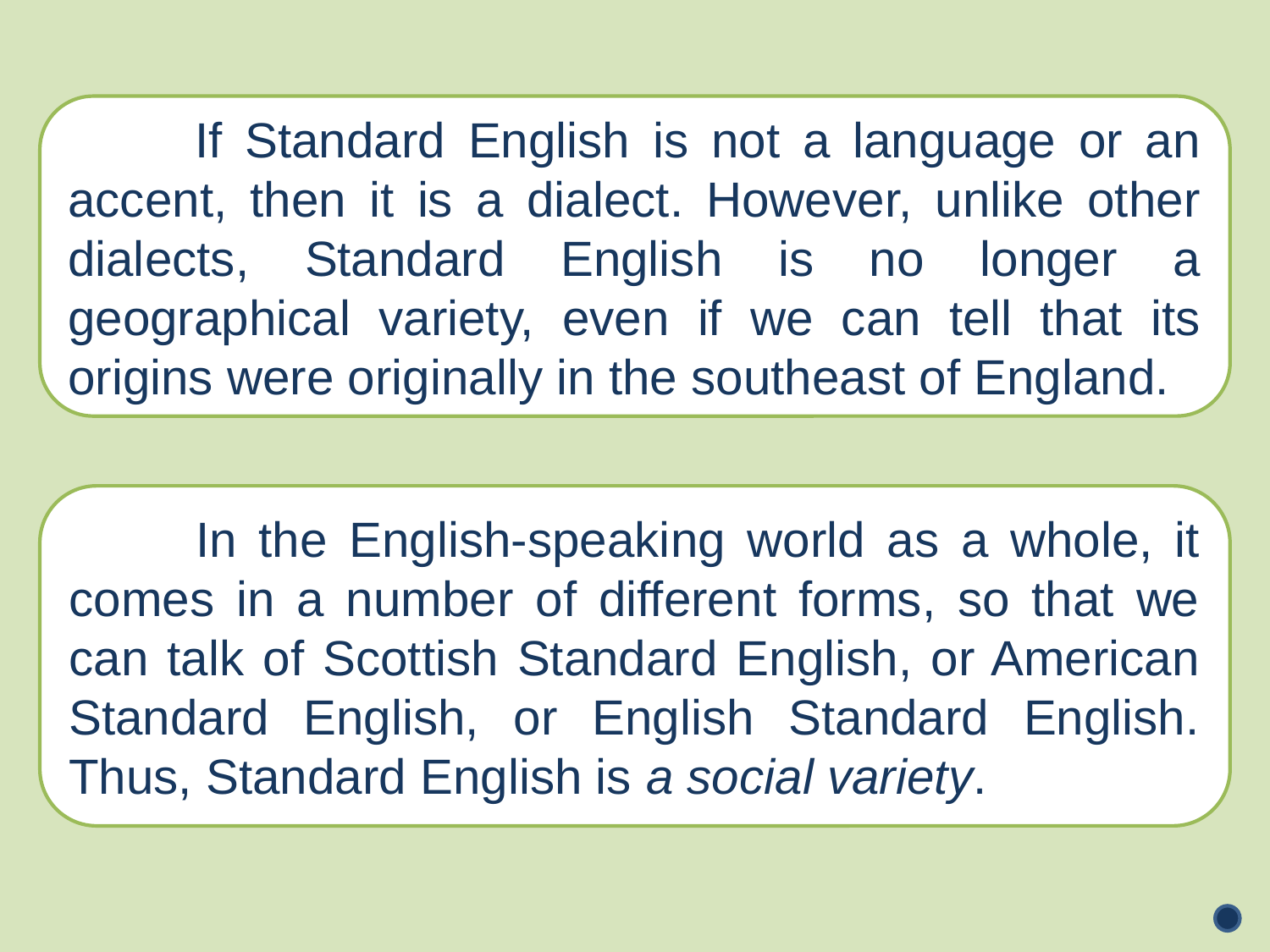

If Standard English is not a language or an accent, then it is a dialect. However, unlike other dialects, Standard English is no longer a geographical variety, even if we can tell that its origins were originally in the southeast of England.
	In the English-speaking world as a whole, it comes in a number of different forms, so that we can talk of Scottish Standard English, or American Standard English, or English Standard English. Thus, Standard English is a social variety.